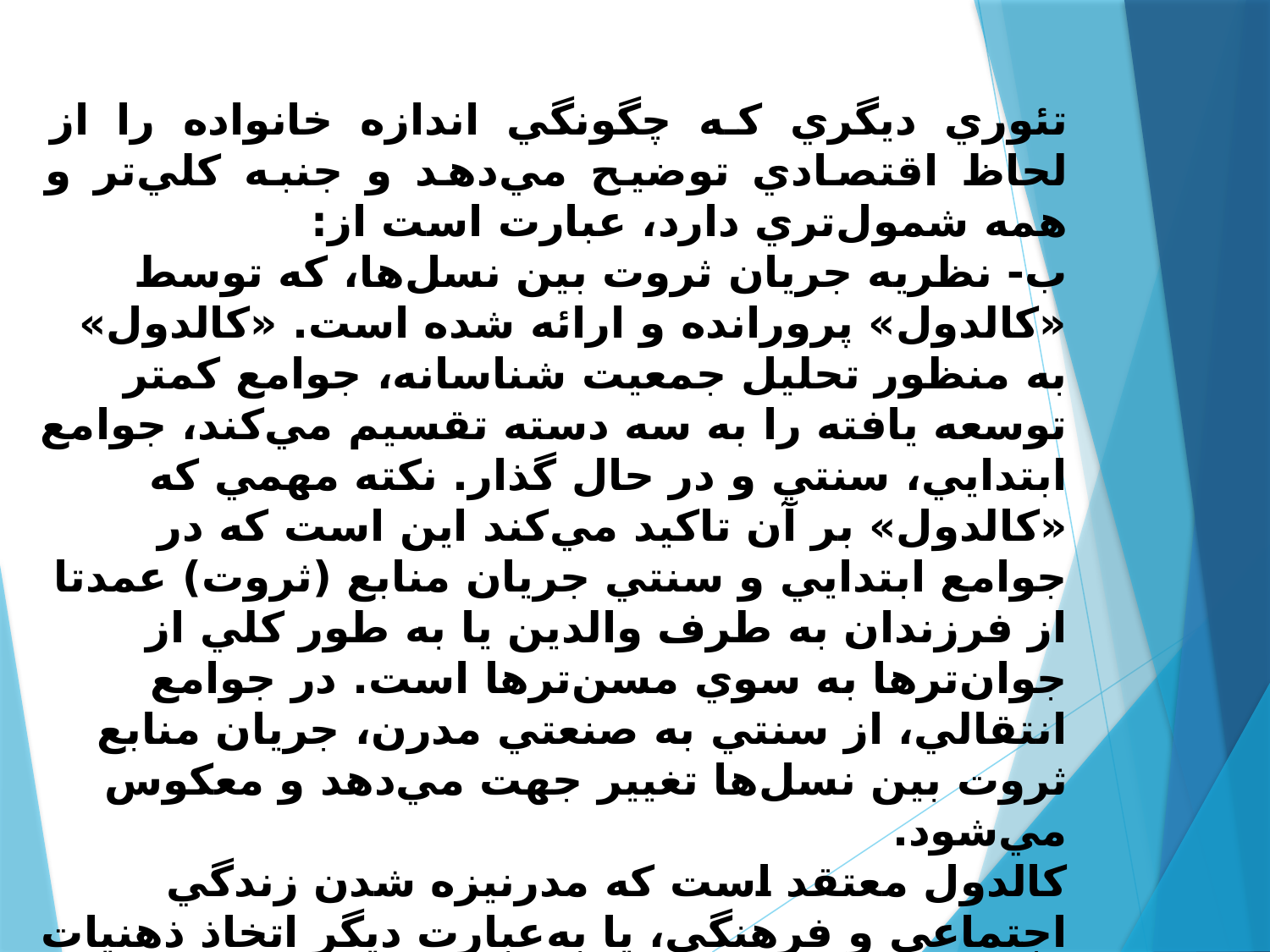

تئوري ديگري كه چگونگي اندازه خانواده را از لحاظ اقتصادي توضيح مي‌دهد و جنبه كلي‌تر و همه شمول‌تري دارد، عبارت است از:
ب- نظريه جريان ثروت بين نسل‌ها، كه توسط «كالدول» پرورانده و ارائه شده است. «كالدول» به منظور تحليل جمعيت شناسانه، جوامع كمتر توسعه يافته را به سه دسته تقسيم مي‌كند، جوامع ابتدايي، سنتي و در حال گذار. نكته مهمي كه «كالدول» بر آن تاكيد مي‌كند اين است كه در جوامع ابتدايي و سنتي جريان منابع (ثروت) عمدتا از فرزندان به طرف والدين يا به طور كلي از جوان‌ترها به سوي مسن‌ترها است. در جوامع انتقالي، از سنتي به صنعتي مدرن، جريان منابع ثروت بين نسل‌ها تغيير جهت مي‌دهد و معكوس مي‌شود.
كالدول معتقد است كه مدرنيزه شدن زندگي اجتماعي و فرهنگي، يا به‌عبارت ديگر اتخاذ ذهنيات غربي، منجر به اين معكوس شدن جريان ثروت بين نسل‌ها مي‌گردد، كه طي آن والدين كمك‌دهنده صرف به فرزندان مي‌شوند و اين تحول باعث محدود شدن ميزان باروري مي‌گردد. (بوئر، 62-60)